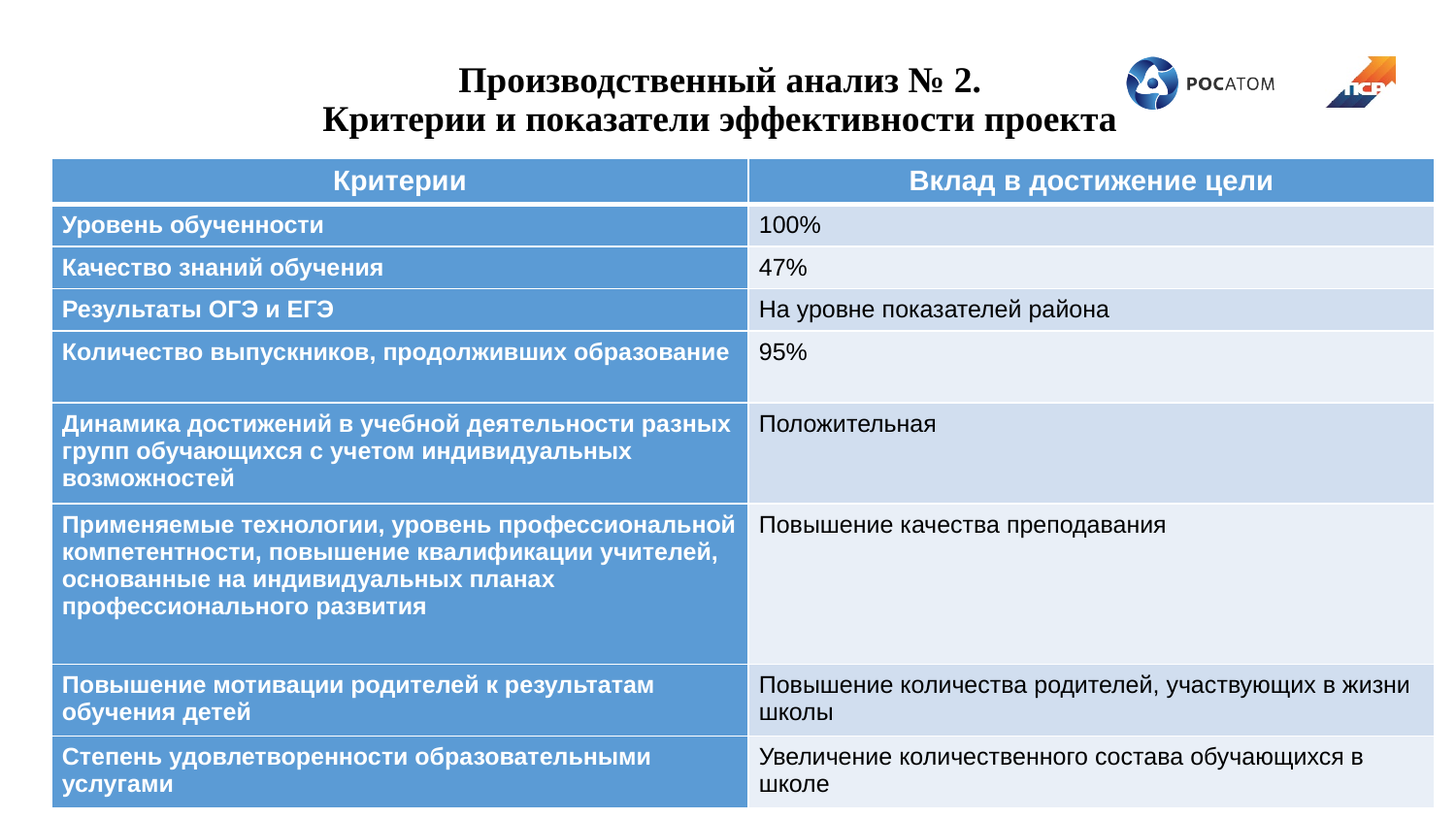

# Производственный анализ № 2. Критерии и показатели эффективности проекта
| Критерии | Вклад в достижение цели |
| --- | --- |
| Уровень обученности | 100% |
| Качество знаний обучения | 47% |
| Результаты ОГЭ и ЕГЭ | На уровне показателей района |
| Количество выпускников, продолживших образование | 95% |
| Динамика достижений в учебной деятельности разных групп обучающихся с учетом индивидуальных возможностей | Положительная |
| Применяемые технологии, уровень профессиональной компетентности, повышение квалификации учителей, основанные на индивидуальных планах профессионального развития | Повышение качества преподавания |
| Повышение мотивации родителей к результатам обучения детей | Повышение количества родителей, участвующих в жизни школы |
| Степень удовлетворенности образовательными услугами | Увеличение количественного состава обучающихся в школе |